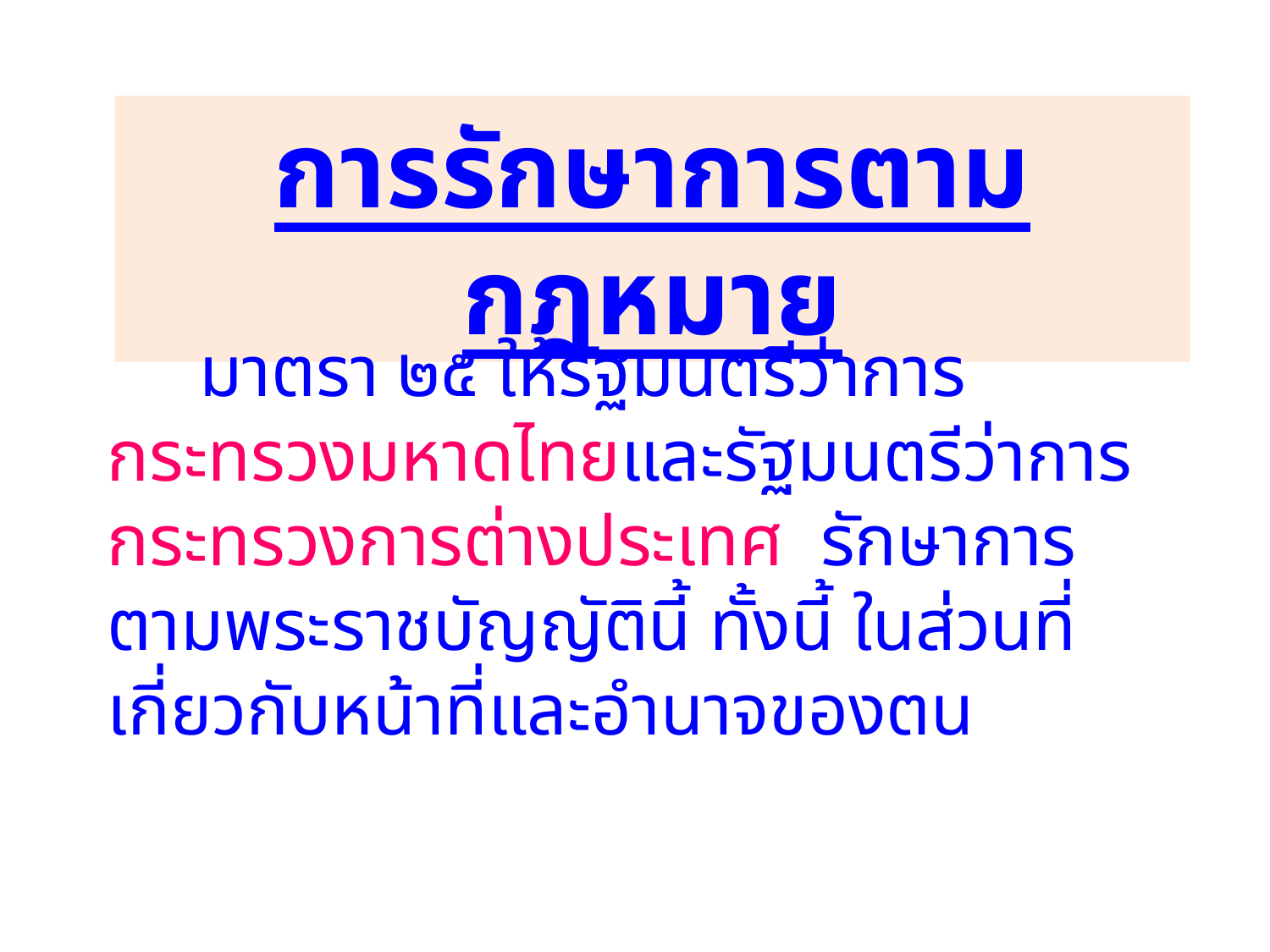

การรักษาการตามกฎหมาย
     มาตรา ๒๕ ให้รัฐมนตรีว่าการกระทรวงมหาดไทยและรัฐมนตรีว่าการกระทรวงการต่างประเทศ  รักษาการตามพระราชบัญญัตินี้ ทั้งนี้ ในส่วนที่เกี่ยวกับหน้าที่และอำนาจของตน